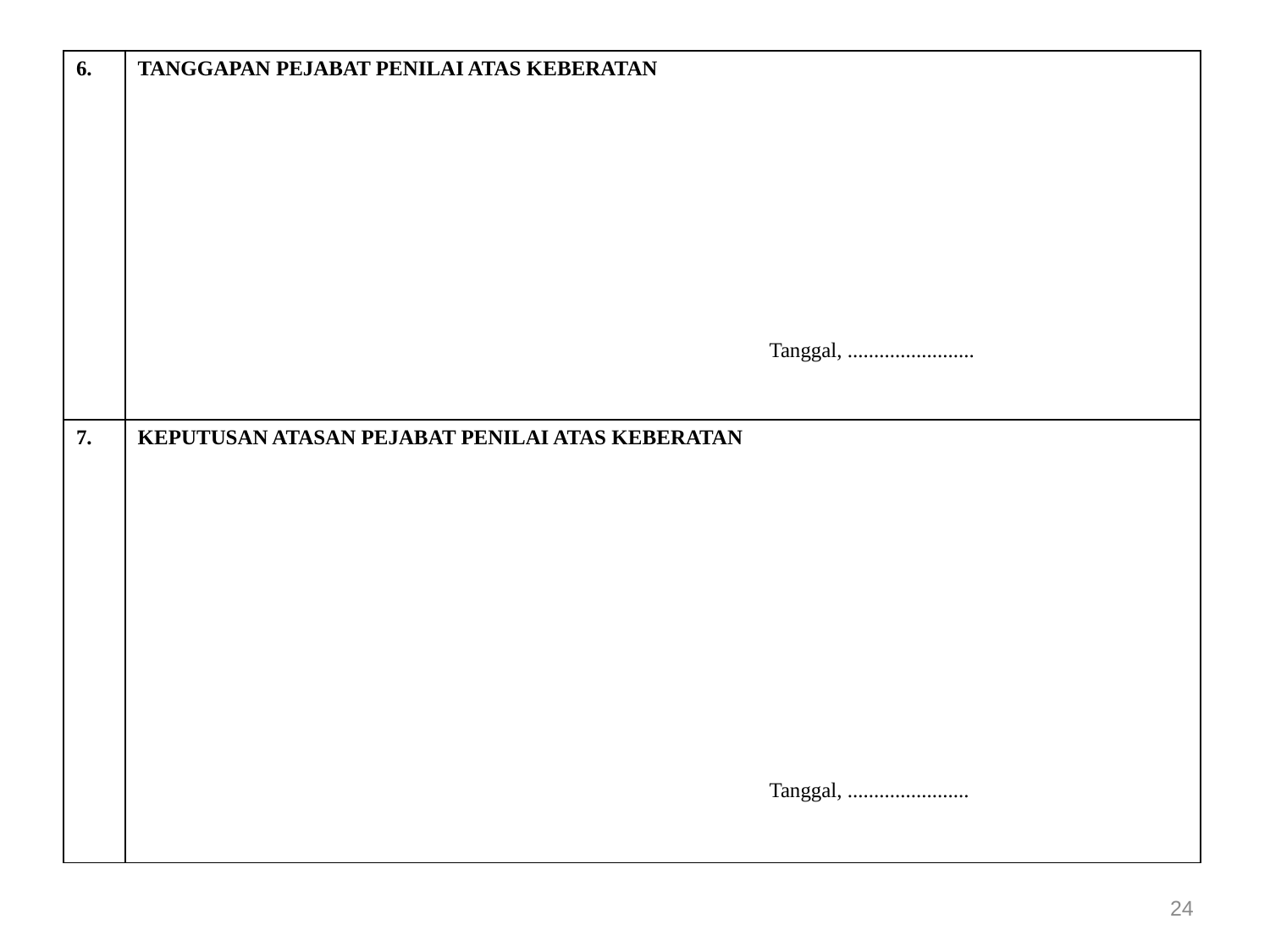

| 6. | TANGGAPAN PEJABAT PENILAI ATAS KEBERATAN | Tanggal, ........................ |
| --- | --- | --- |
| 7. | KEPUTUSAN ATASAN PEJABAT PENILAI ATAS KEBERATAN | Tanggal, ....................... |
24